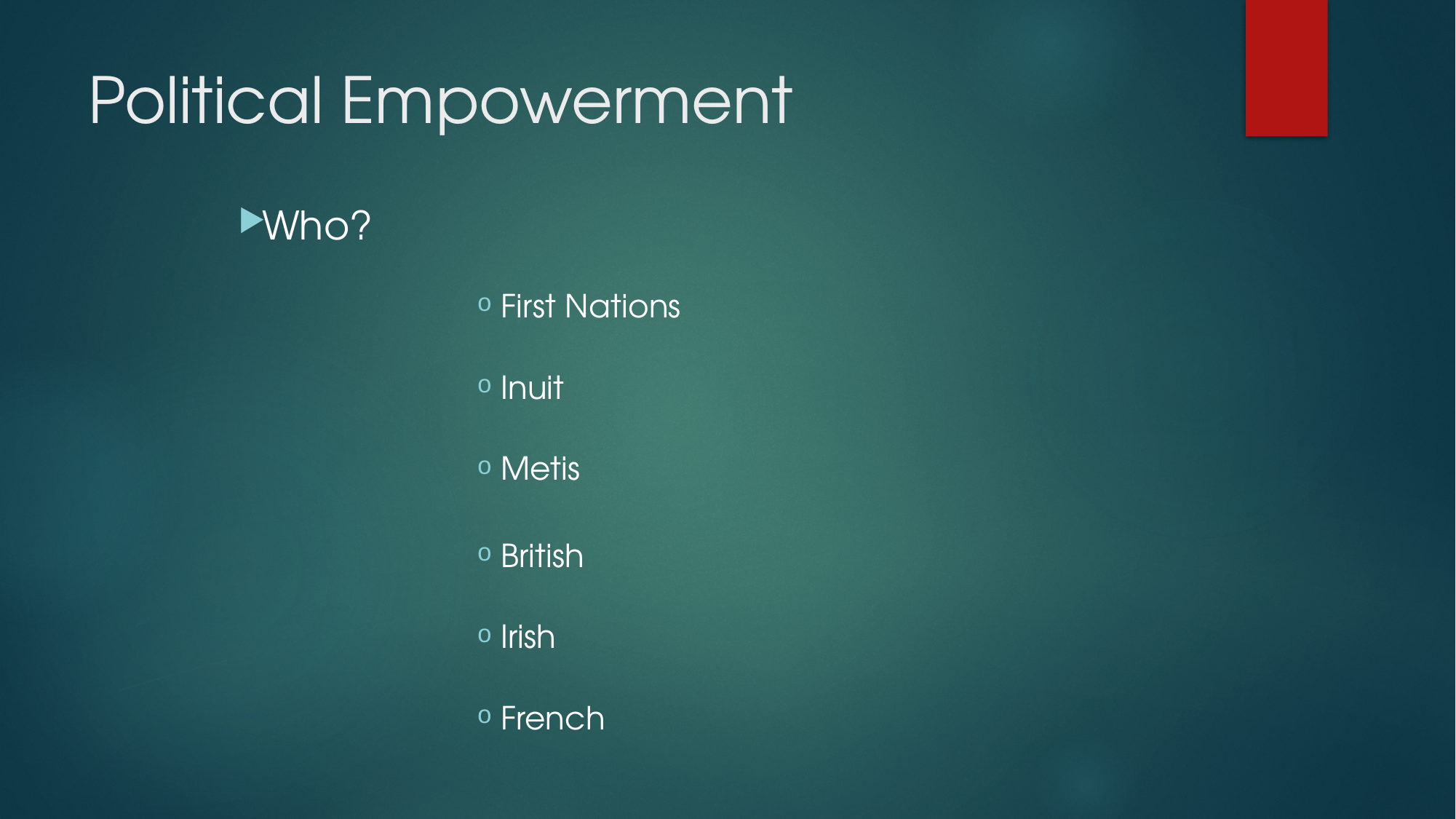

# Political Empowerment
Who?

First Nations

Inuit

Metis

British

Irish

French